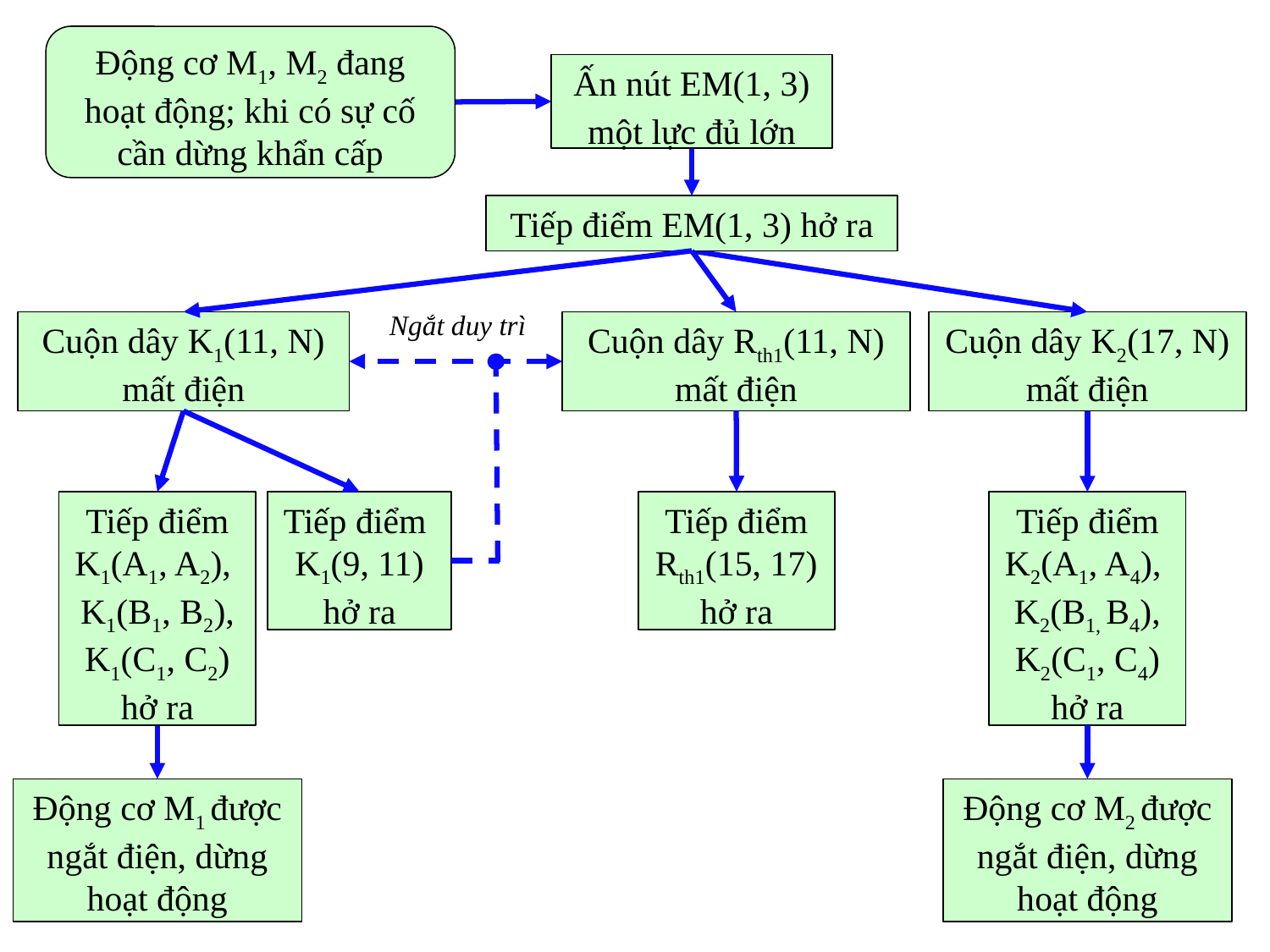

Động cơ M1, M2 đang hoạt động; khi có sự cố cần dừng khẩn cấp
Ấn nút EM(1, 3) một lực đủ lớn
Tiếp điểm EM(1, 3) hở ra
Ngắt duy trì
Cuộn dây Rth1(11, N) mất điện
Cuộn dây K1(11, N) mất điện
Cuộn dây K2(17, N) mất điện

Tiếp điểm Rth1(15, 17) hở ra
Tiếp điểm K2(A1, A4),
K2(B1, B4), K2(C1, C4) hở ra
Tiếp điểm K1(A1, A2),
K1(B1, B2), K1(C1, C2) hở ra
Tiếp điểm
K1(9, 11) hở ra
Động cơ M2 được ngắt điện, dừng hoạt động
Động cơ M1 được ngắt điện, dừng hoạt động